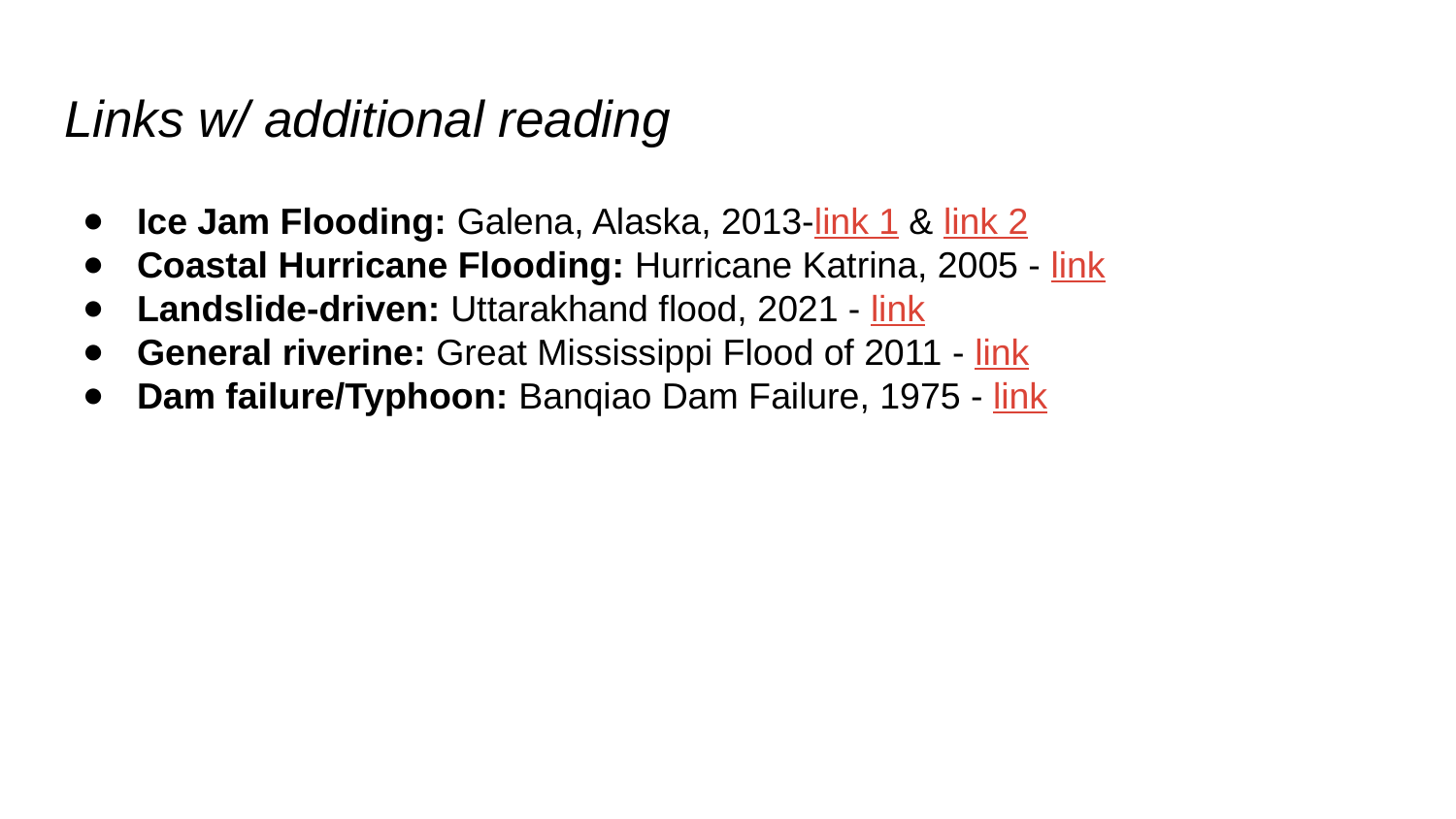

# Links w/ additional reading
Ice Jam Flooding: Galena, Alaska, 2013-link 1 & link 2
Coastal Hurricane Flooding: Hurricane Katrina, 2005 - link
Landslide-driven: Uttarakhand flood, 2021 - link
General riverine: Great Mississippi Flood of 2011 - link
Dam failure/Typhoon: Banqiao Dam Failure, 1975 - link